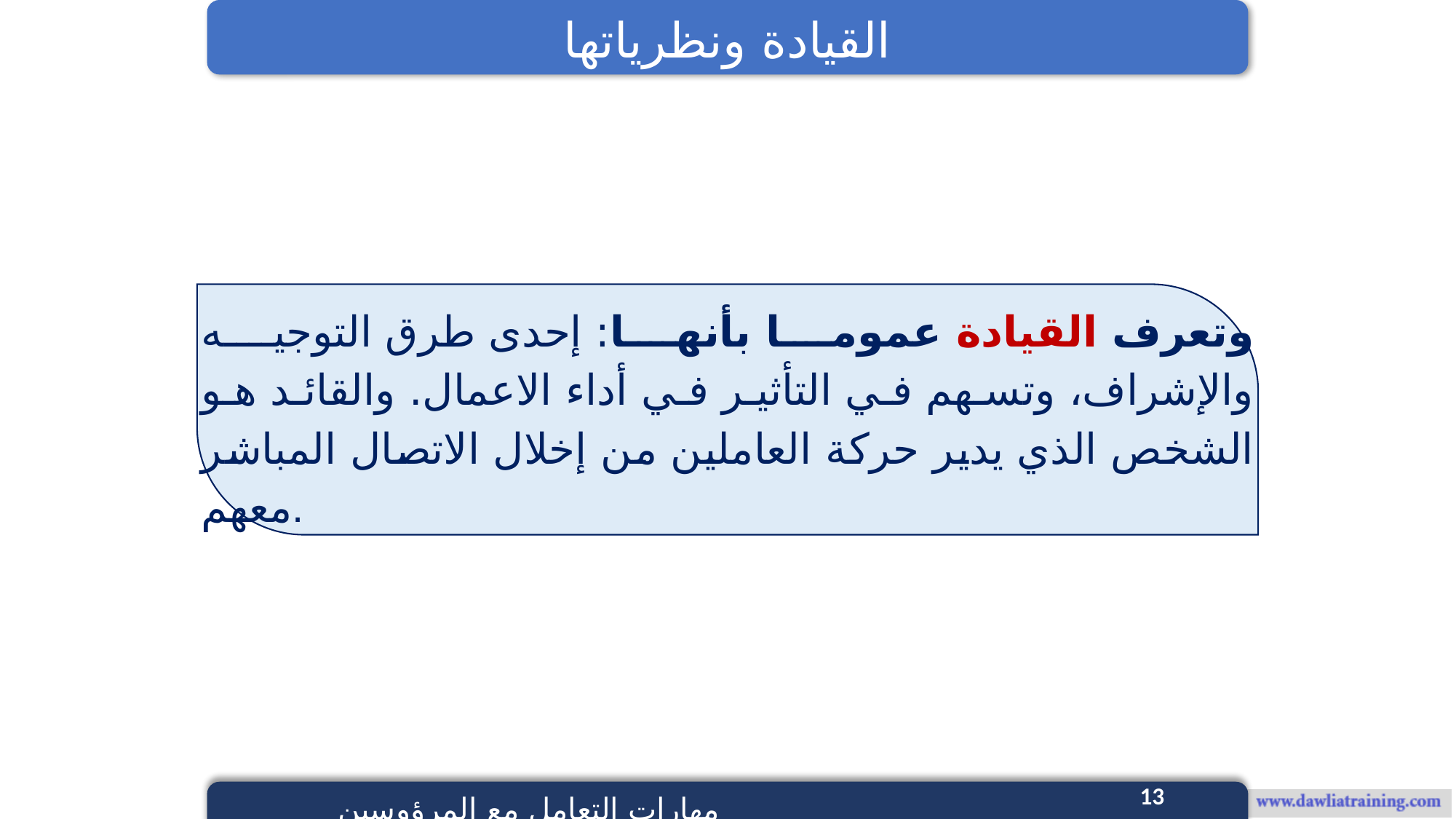

القيادة ونظرياتها

وتعرف القيادة عموما بأنها: إحدى طرق التوجيه والإشراف، وتسهم في التأثير في أداء الاعمال. والقائد هو الشخص الذي يدير حركة العاملين من إخلال الاتصال المباشر معهم.

13

مهارات التعامل مع المرؤوسين